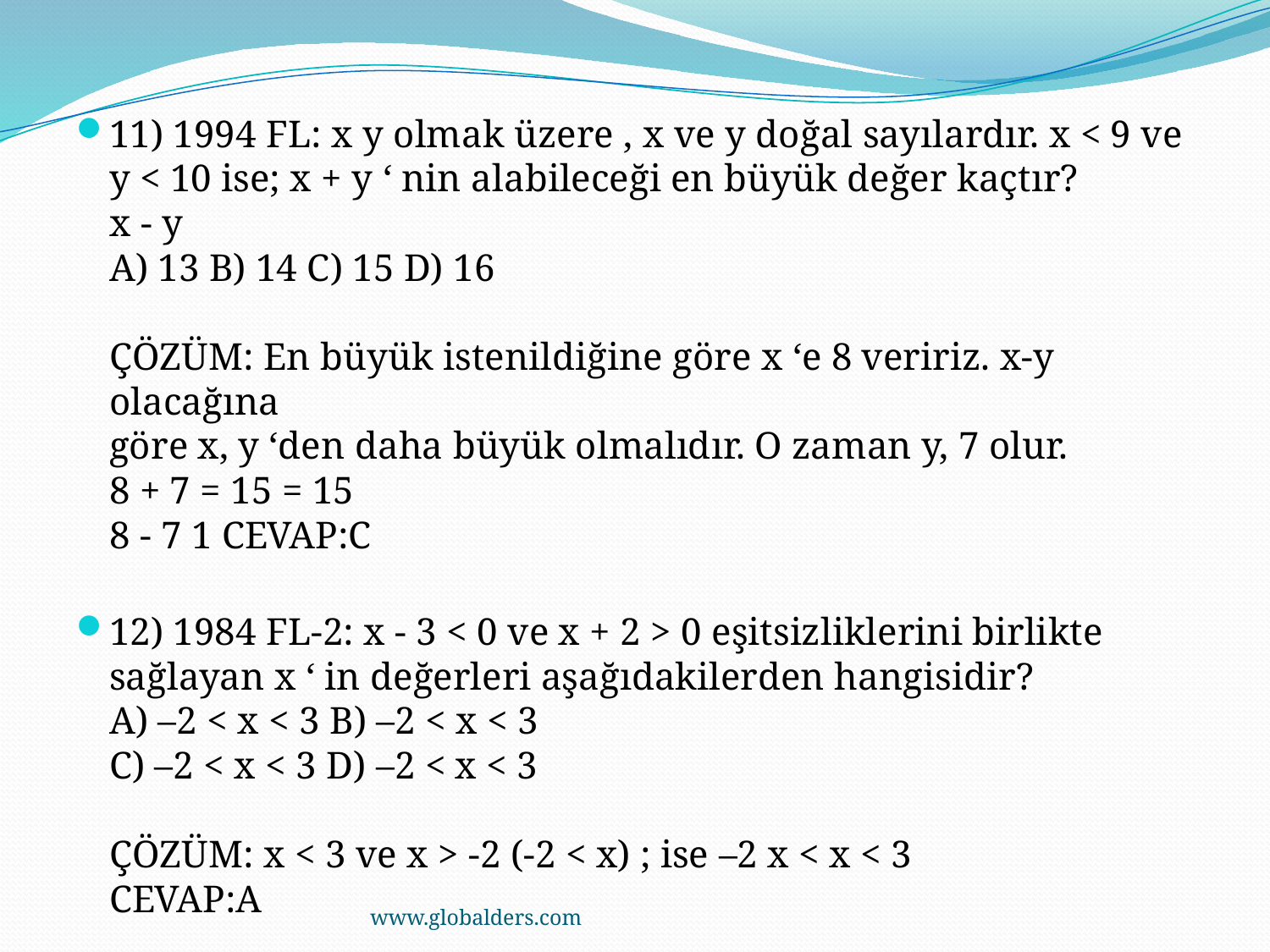

11) 1994 FL: x y olmak üzere , x ve y doğal sayılardır. x < 9 ve
y < 10 ise; x + y ‘ nin alabileceği en büyük değer kaçtır?
x - y
A) 13 B) 14 C) 15 D) 16
ÇÖZÜM: En büyük istenildiğine göre x ‘e 8 veririz. x-y olacağına 
göre x, y ‘den daha büyük olmalıdır. O zaman y, 7 olur.
8 + 7 = 15 = 15
8 - 7 1 CEVAP:C
12) 1984 FL-2: x - 3 < 0 ve x + 2 > 0 eşitsizliklerini birlikte
sağlayan x ‘ in değerleri aşağıdakilerden hangisidir?
A) –2 < x < 3 B) –2 < x < 3 
C) –2 < x < 3 D) –2 < x < 3
ÇÖZÜM: x < 3 ve x > -2 (-2 < x) ; ise –2 x < x < 3
CEVAP:A
www.globalders.com